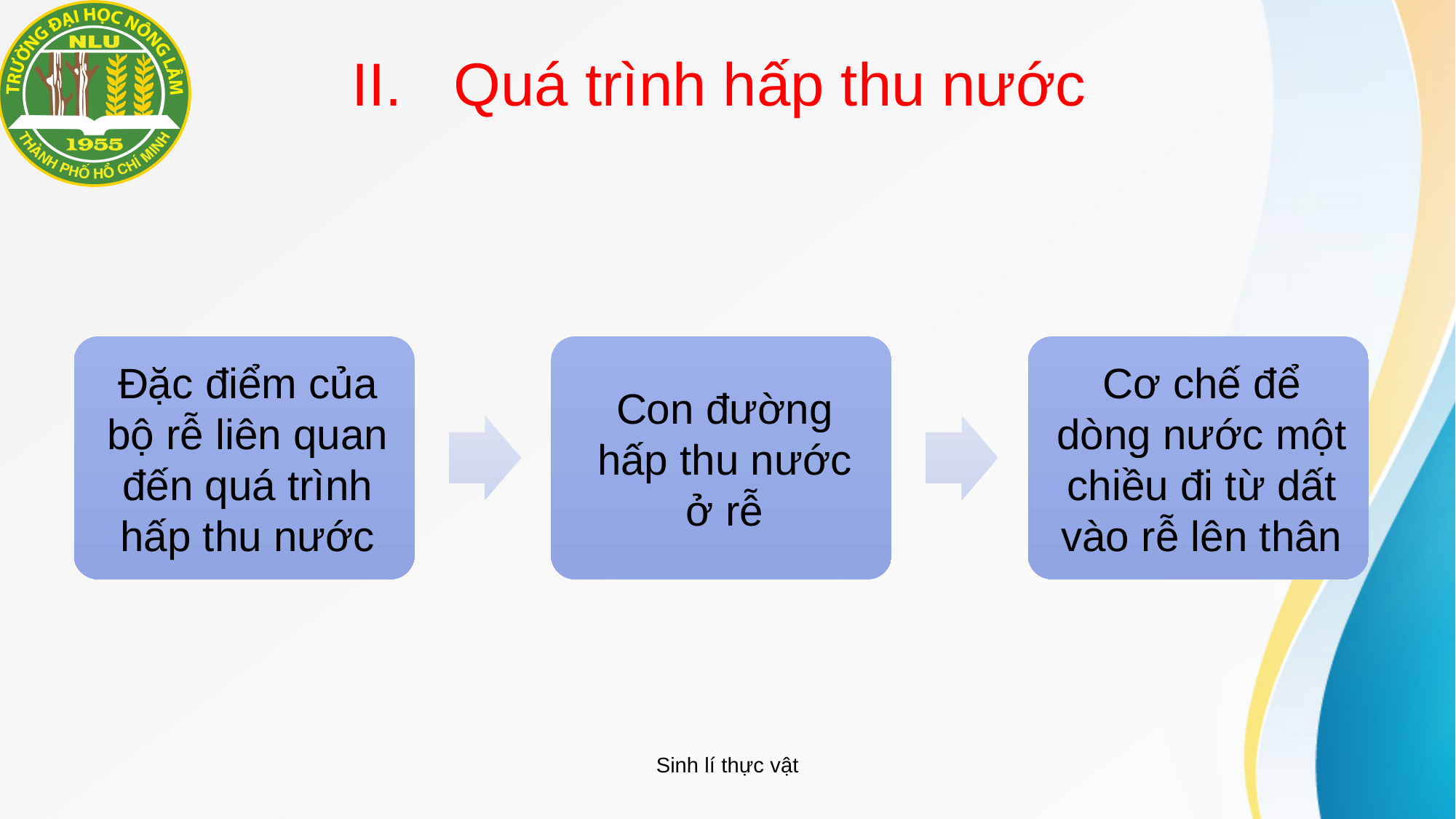

# Quá trình hấp thu nước
Đặc điểm của bộ rễ liên quan đến quá trình hấp thu nước

Con đường hấp thu nước ở rễ

Cơ chế để dòng nước một chiều đi từ dất vào rễ lên thân

Sinh lí thực vật
7